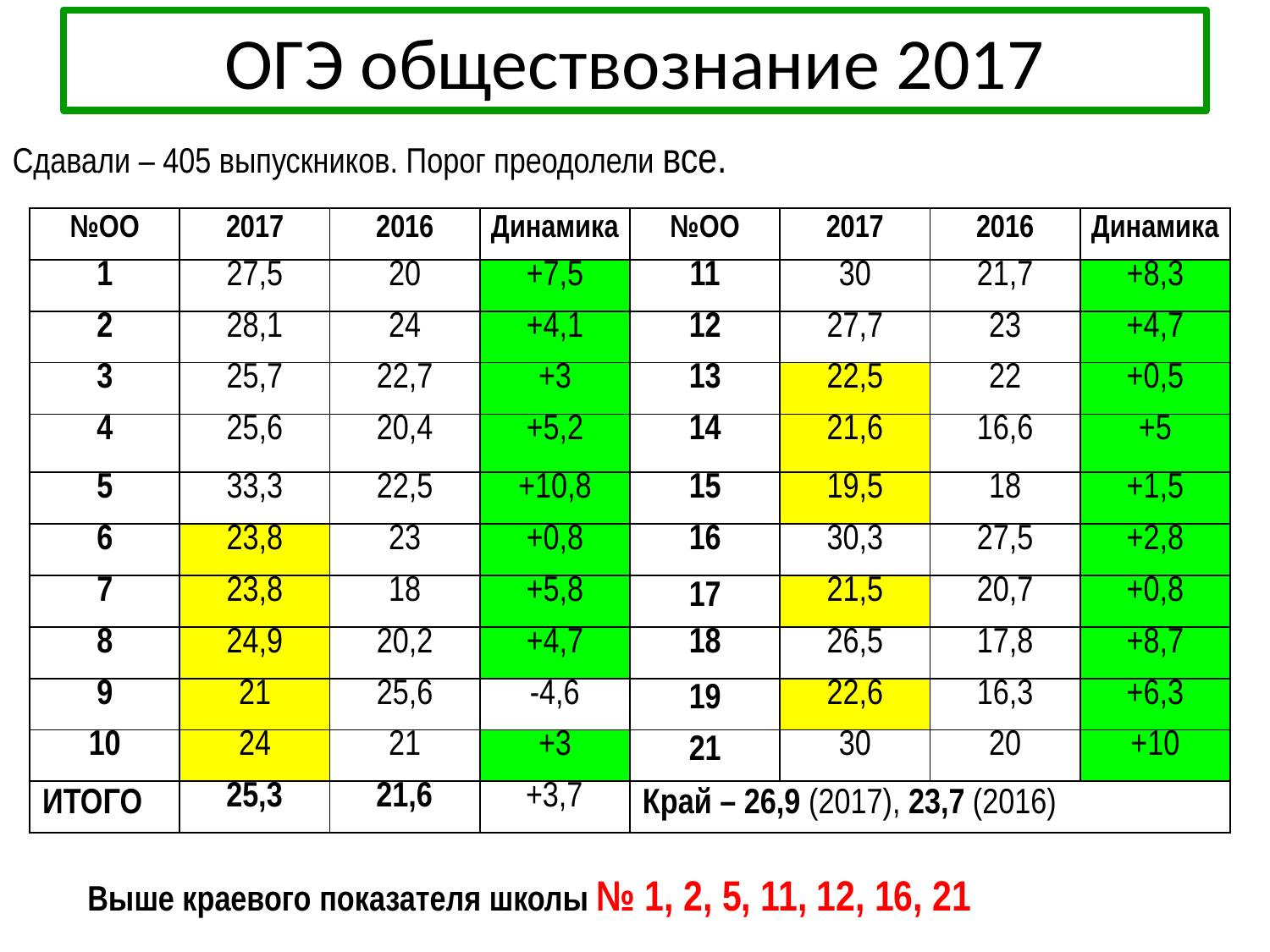

# ОГЭ обществознание 2017
Сдавали – 405 выпускников. Порог преодолели все.
| №ОО | 2017 | 2016 | Динамика | №ОО | 2017 | 2016 | Динамика |
| --- | --- | --- | --- | --- | --- | --- | --- |
| 1 | 27,5 | 20 | +7,5 | 11 | 30 | 21,7 | +8,3 |
| 2 | 28,1 | 24 | +4,1 | 12 | 27,7 | 23 | +4,7 |
| 3 | 25,7 | 22,7 | +3 | 13 | 22,5 | 22 | +0,5 |
| 4 | 25,6 | 20,4 | +5,2 | 14 | 21,6 | 16,6 | +5 |
| 5 | 33,3 | 22,5 | +10,8 | 15 | 19,5 | 18 | +1,5 |
| 6 | 23,8 | 23 | +0,8 | 16 | 30,3 | 27,5 | +2,8 |
| 7 | 23,8 | 18 | +5,8 | 17 | 21,5 | 20,7 | +0,8 |
| 8 | 24,9 | 20,2 | +4,7 | 18 | 26,5 | 17,8 | +8,7 |
| 9 | 21 | 25,6 | -4,6 | 19 | 22,6 | 16,3 | +6,3 |
| 10 | 24 | 21 | +3 | 21 | 30 | 20 | +10 |
| ИТОГО | 25,3 | 21,6 | +3,7 | Край – 26,9 (2017), 23,7 (2016) |  |  |  |
Выше краевого показателя школы № 1, 2, 5, 11, 12, 16, 21